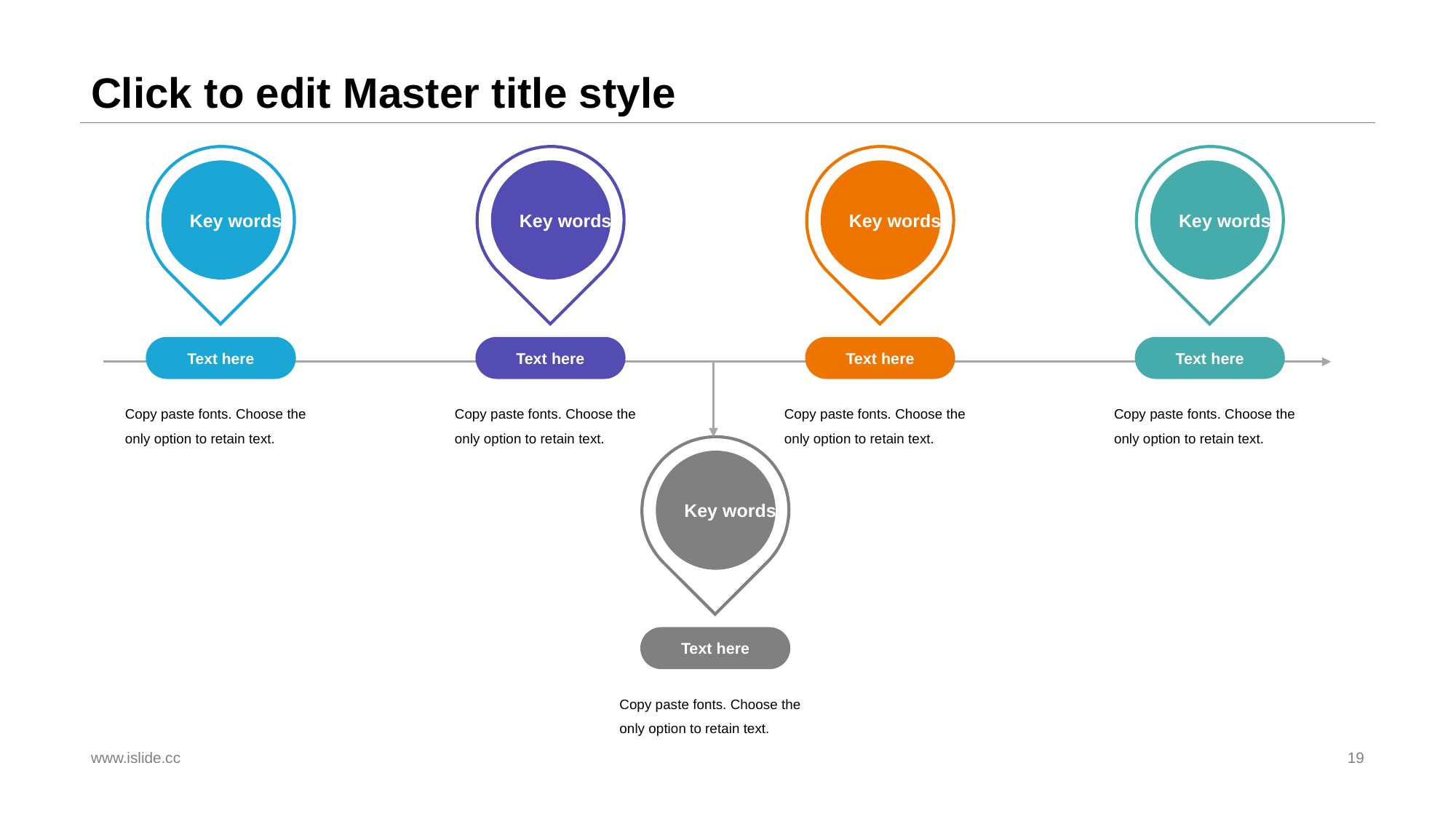

# Click to edit Master title style

Key words
Key words
Key words
Key words
Text here
Text here
Text here
Text here
Copy paste fonts. Choose the only option to retain text.
Copy paste fonts. Choose the only option to retain text.
Copy paste fonts. Choose the only option to retain text.
Copy paste fonts. Choose the only option to retain text.

Key words
Text here
Copy paste fonts. Choose the only option to retain text.
www.islide.cc
19